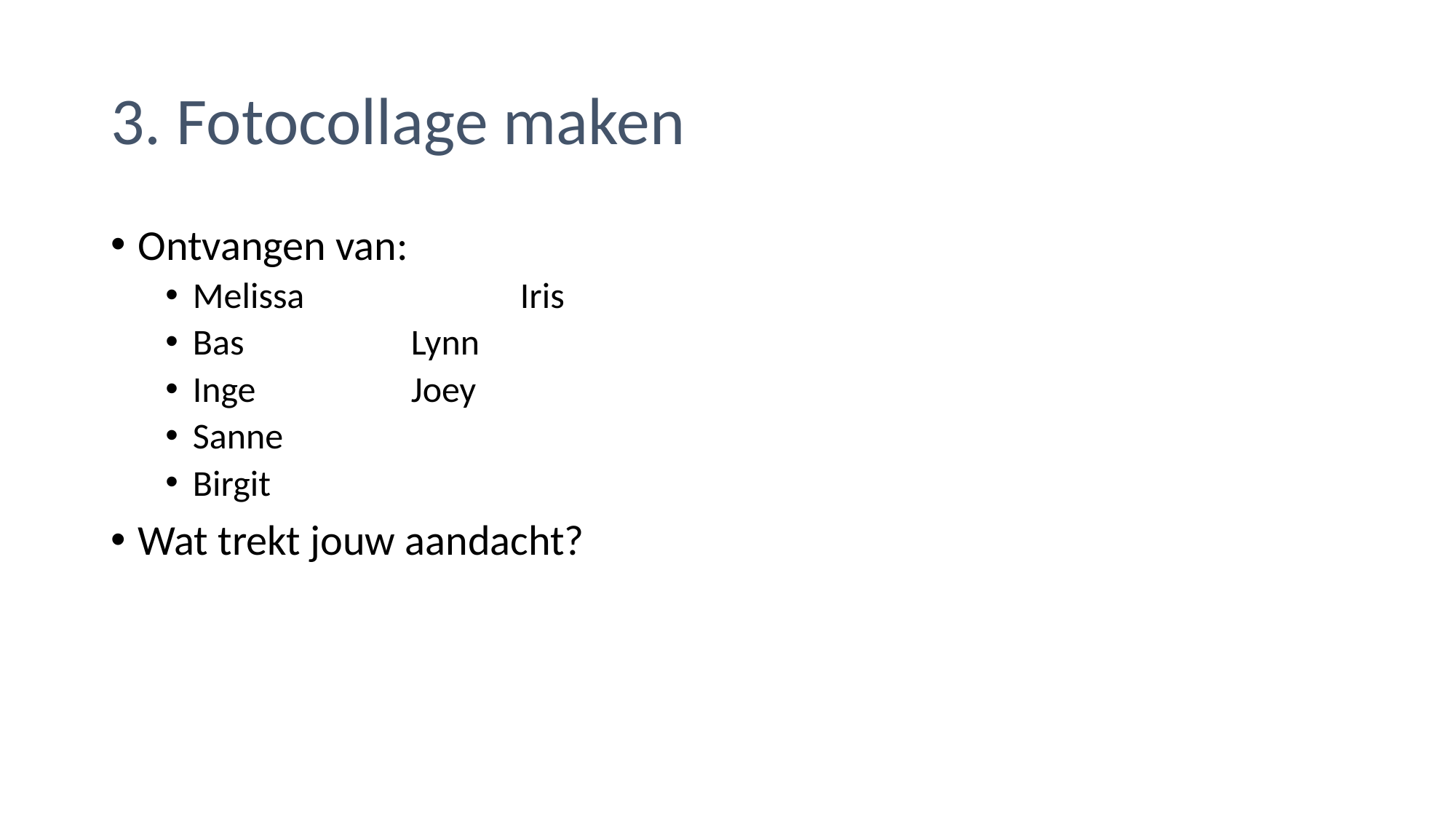

# 3. Fotocollage maken
Ontvangen van:
Melissa		Iris
Bas		Lynn
Inge		Joey
Sanne
Birgit
Wat trekt jouw aandacht?